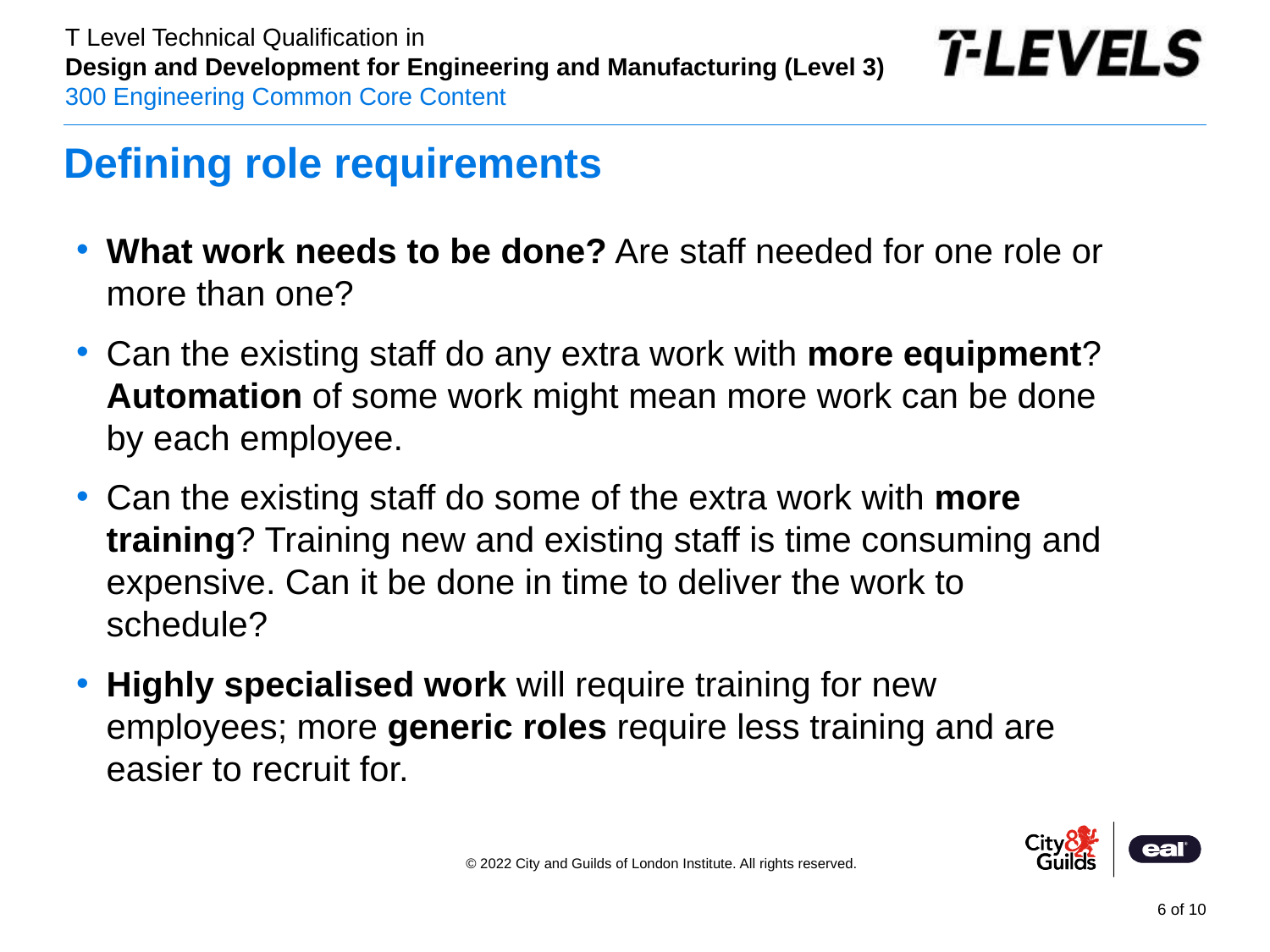

# Defining role requirements
What work needs to be done? Are staff needed for one role or more than one?
Can the existing staff do any extra work with more equipment? Automation of some work might mean more work can be done by each employee.
Can the existing staff do some of the extra work with more training? Training new and existing staff is time consuming and expensive. Can it be done in time to deliver the work to schedule?
Highly specialised work will require training for new employees; more generic roles require less training and are easier to recruit for.